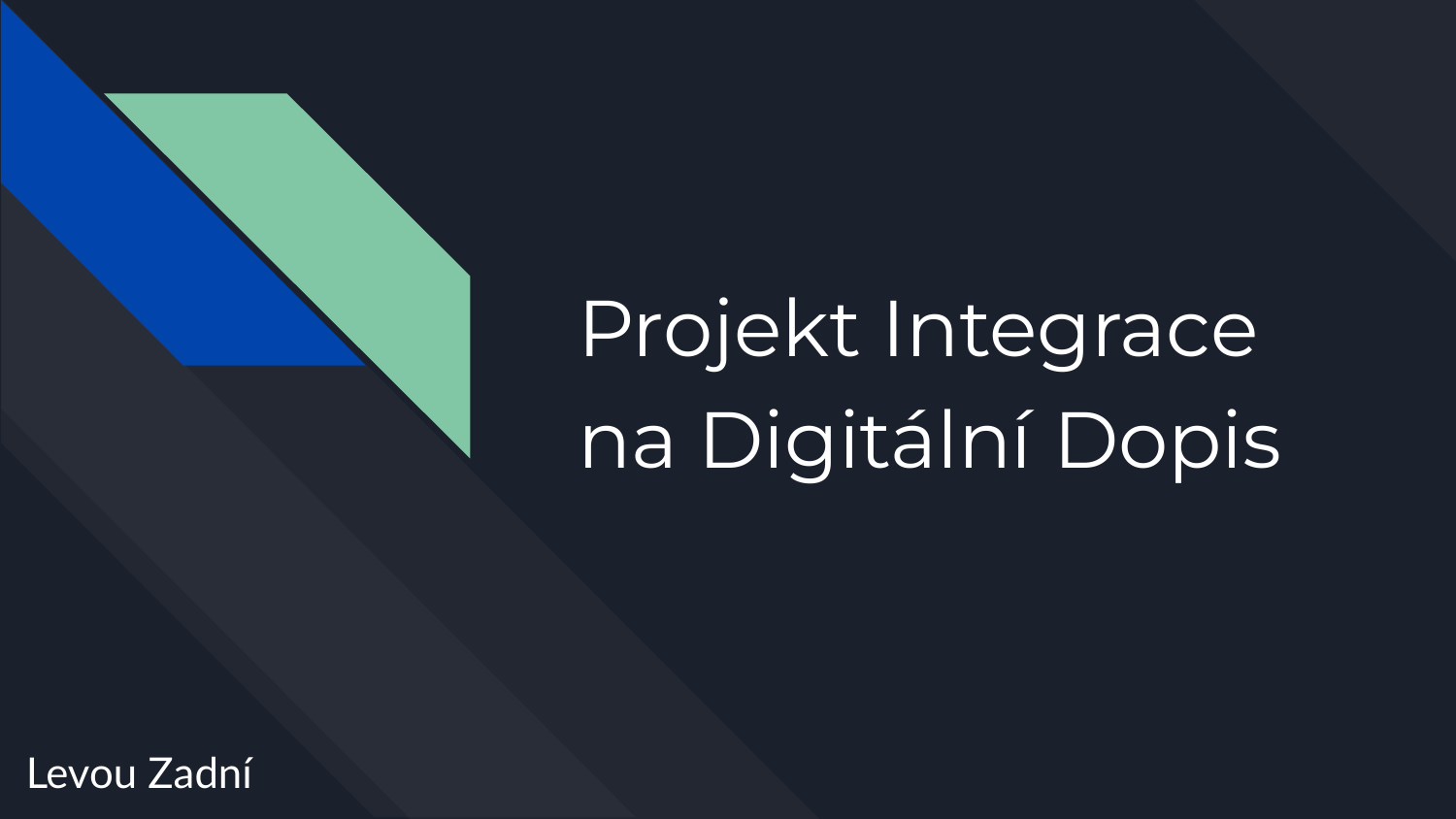

# Projekt Integrace na Digitální Dopis
Levou Zadní